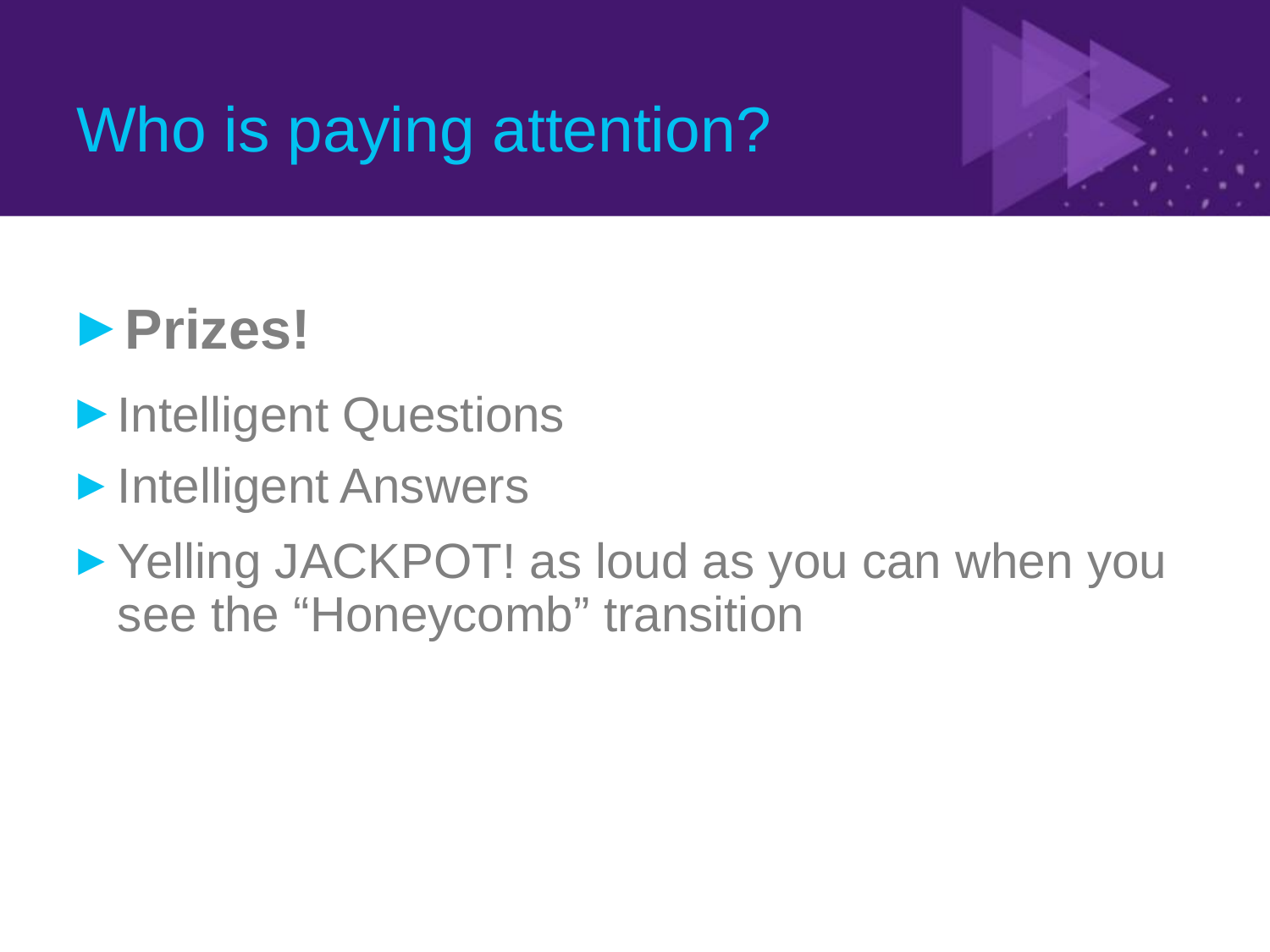

# Who is paying attention?
Prizes!
Intelligent Questions
Intelligent Answers
Yelling JACKPOT! as loud as you can when you see the “Honeycomb” transition